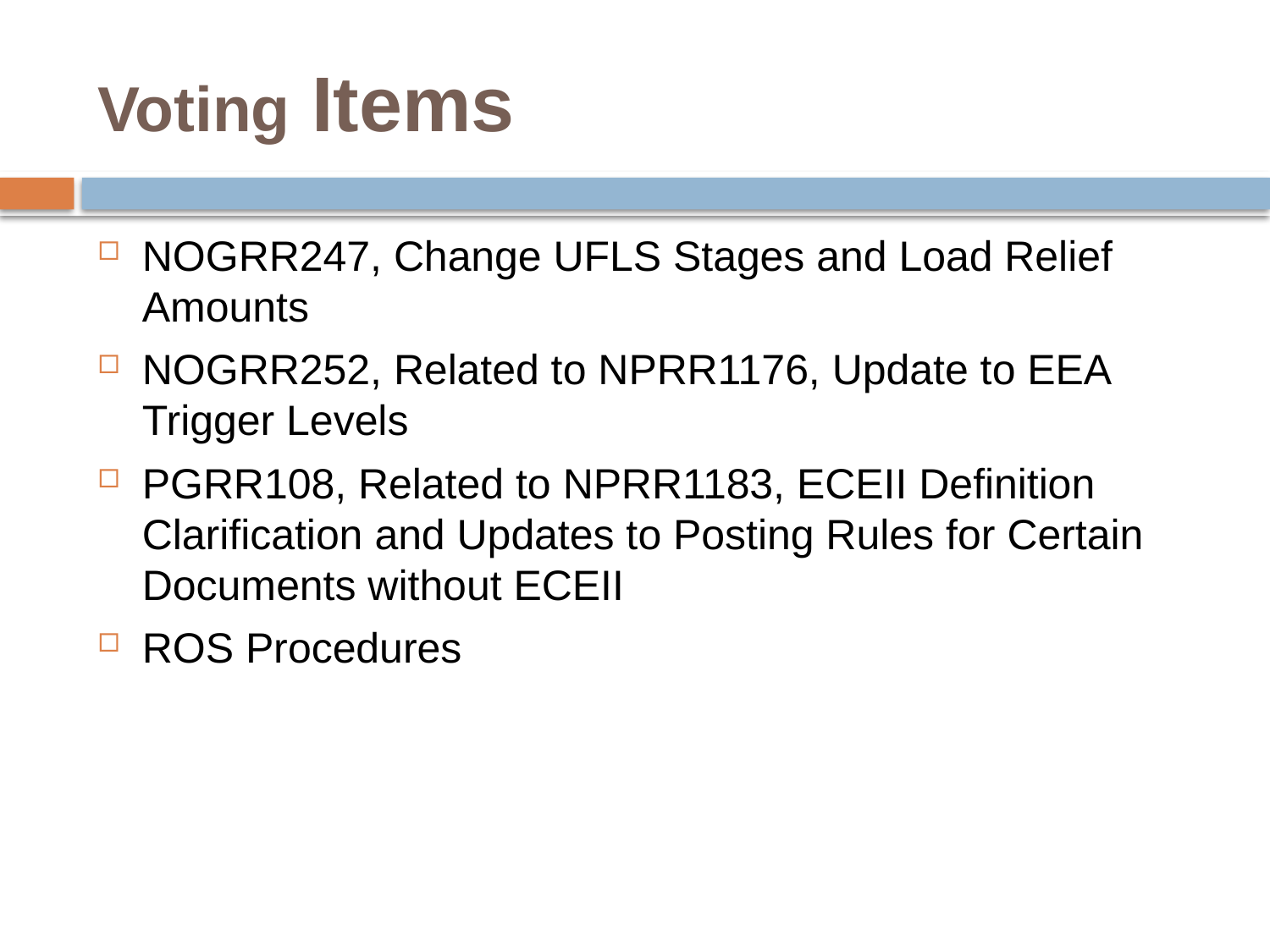

# Voting Items
NOGRR247, Change UFLS Stages and Load Relief Amounts
NOGRR252, Related to NPRR1176, Update to EEA Trigger Levels
PGRR108, Related to NPRR1183, ECEII Definition Clarification and Updates to Posting Rules for Certain Documents without ECEII
ROS Procedures